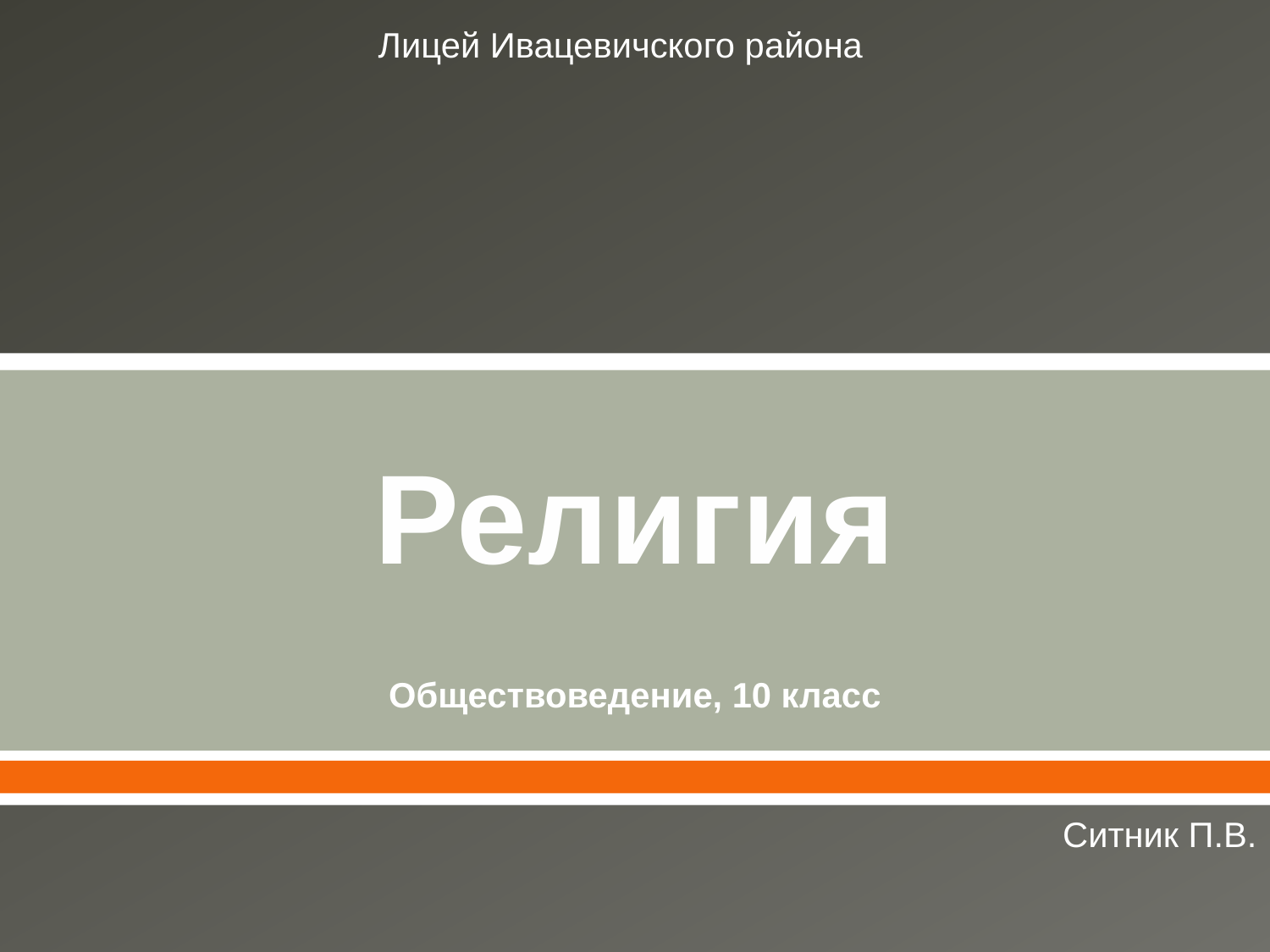

Лицей Ивацевичского района
# Религия
Обществоведение, 10 класс
Ситник П.В.